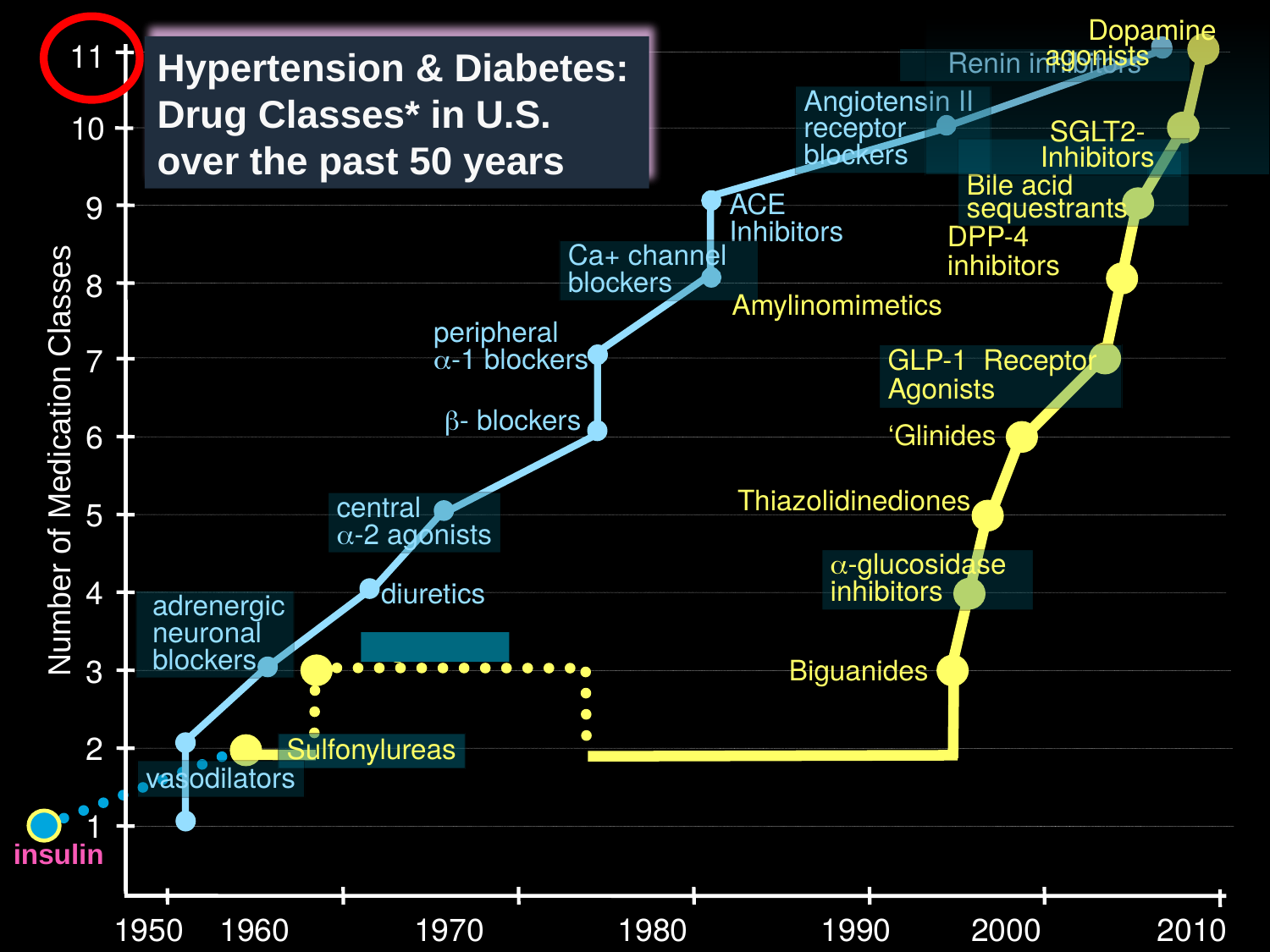

Dopamine agonists

SGLT2-
Inhibitors

Bile acid sequestrants

DPP-4 inhibitors

Amylinomimetics
GLP-1  Receptor Agonists

‘Glinides

Thiazolidinediones

α-glucosidase inhibitors

Biguanides

11

Renin inhibitors
Angiotensin II
receptor
blockers
ACE Inhibitors
Ca+ channel blockers
peripheral
α-1 blockers
β- blockers
central
α-2 agonists
diuretics
 adrenergic
 neuronal
 blockers
vasodilators
Hypertension & Diabetes:
Drug Classes* in U.S.
over the past 50 years

10

9

8

7

6
Number of Medication Classes

5

4

Biguanides

Sulfonylureas

3

2

insulin

1

    1950    1960              1970               1980               1990         2000             2010